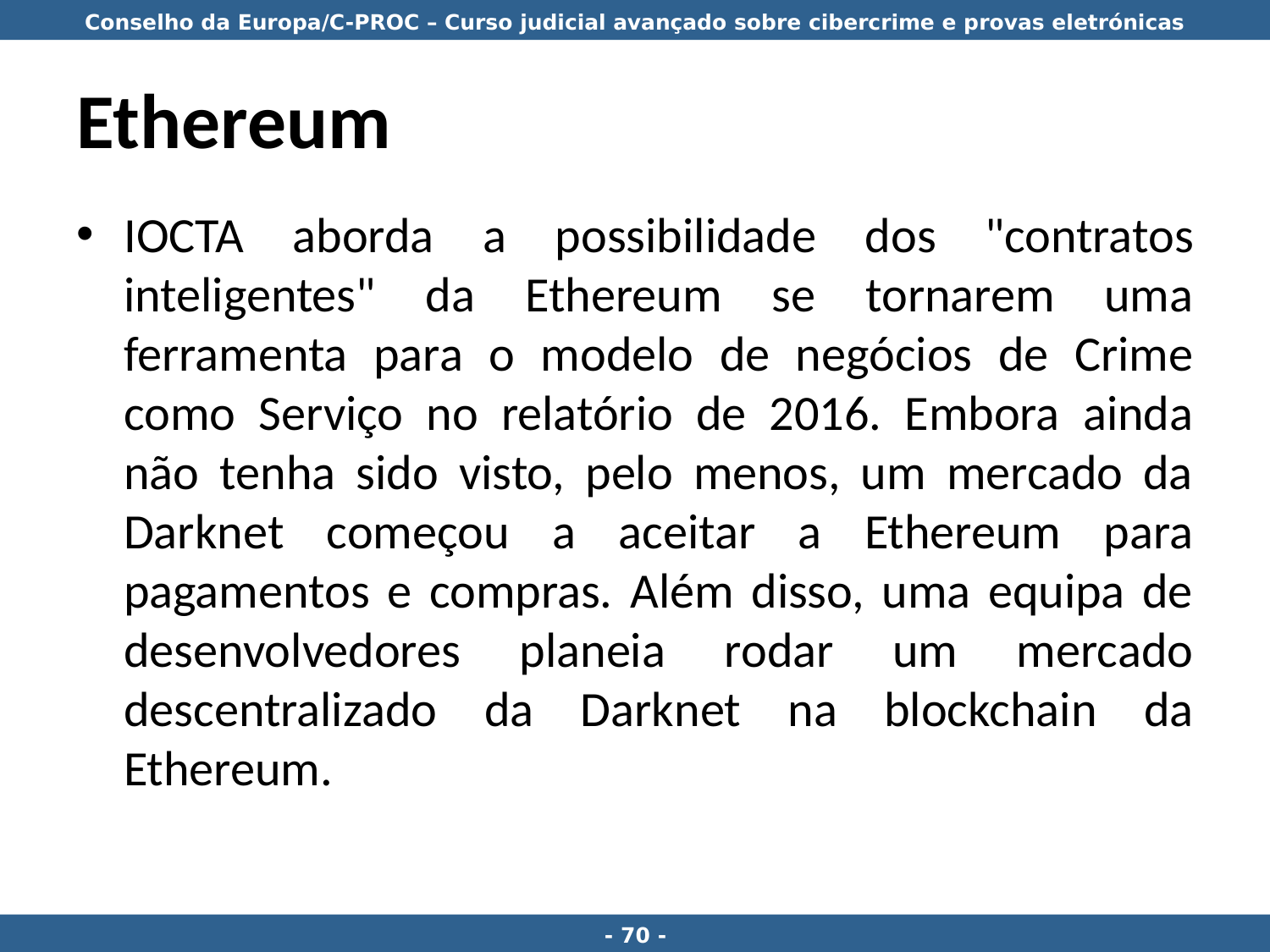

# Ethereum
IOCTA aborda a possibilidade dos "contratos inteligentes" da Ethereum se tornarem uma ferramenta para o modelo de negócios de Crime como Serviço no relatório de 2016. Embora ainda não tenha sido visto, pelo menos, um mercado da Darknet começou a aceitar a Ethereum para pagamentos e compras. Além disso, uma equipa de desenvolvedores planeia rodar um mercado descentralizado da Darknet na blockchain da Ethereum.